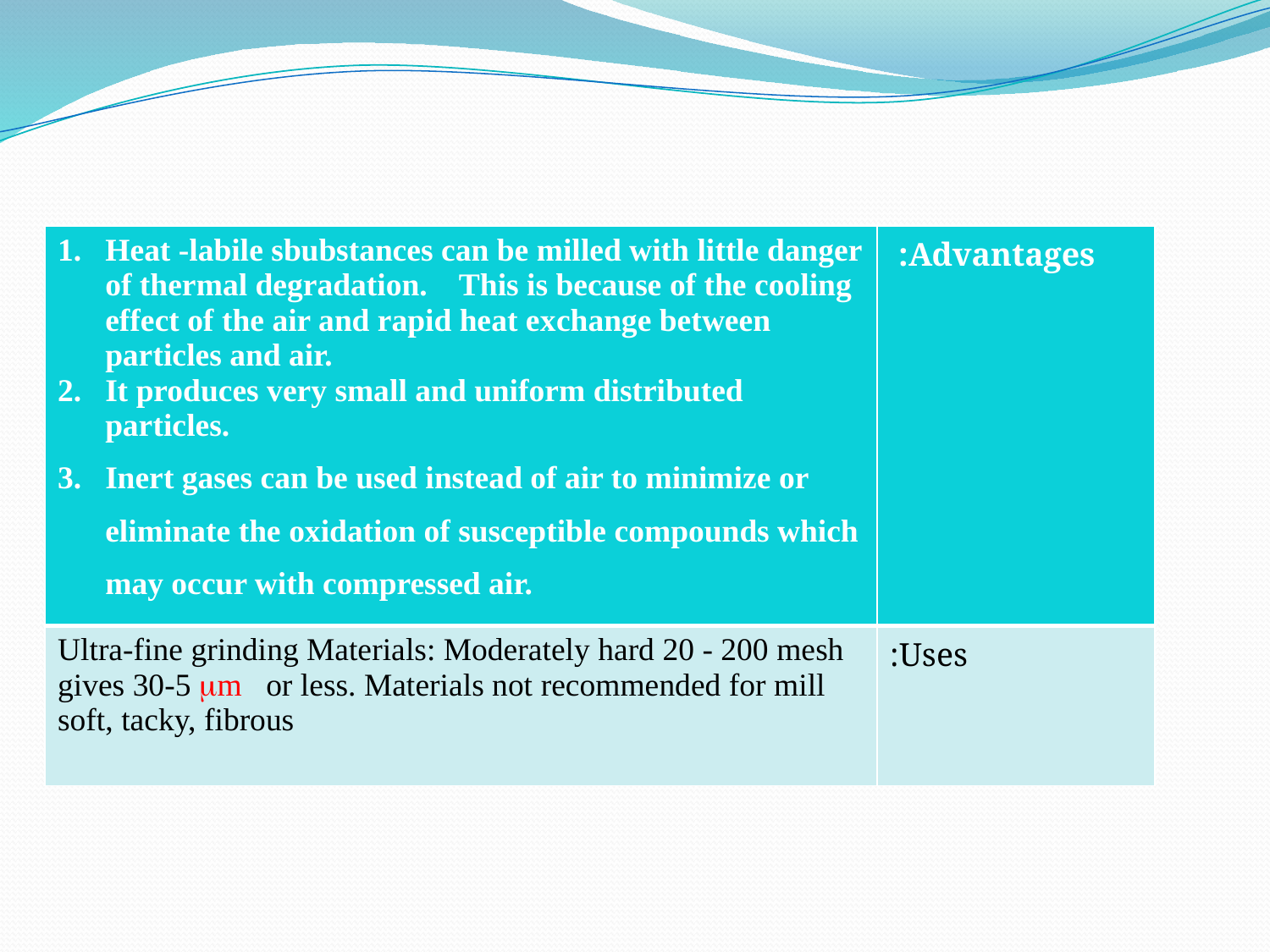

| Heat -labile sbubstances can be milled with little danger of thermal degradation. This is because of the cooling effect of the air and rapid heat ex­change between particles and air.   It produces very small and uniform distributed particles. Inert gases can be used instead of air to minimize or eliminate the oxidation of susceptible compounds which may occur with compressed air. | Advantages: |
| --- | --- |
| Ultra-fine grinding Materials: Moderately hard 20 - 200 mesh gives 30-5 μm or less. Materials not recommended for mill soft, tacky, fibrous | Uses: |